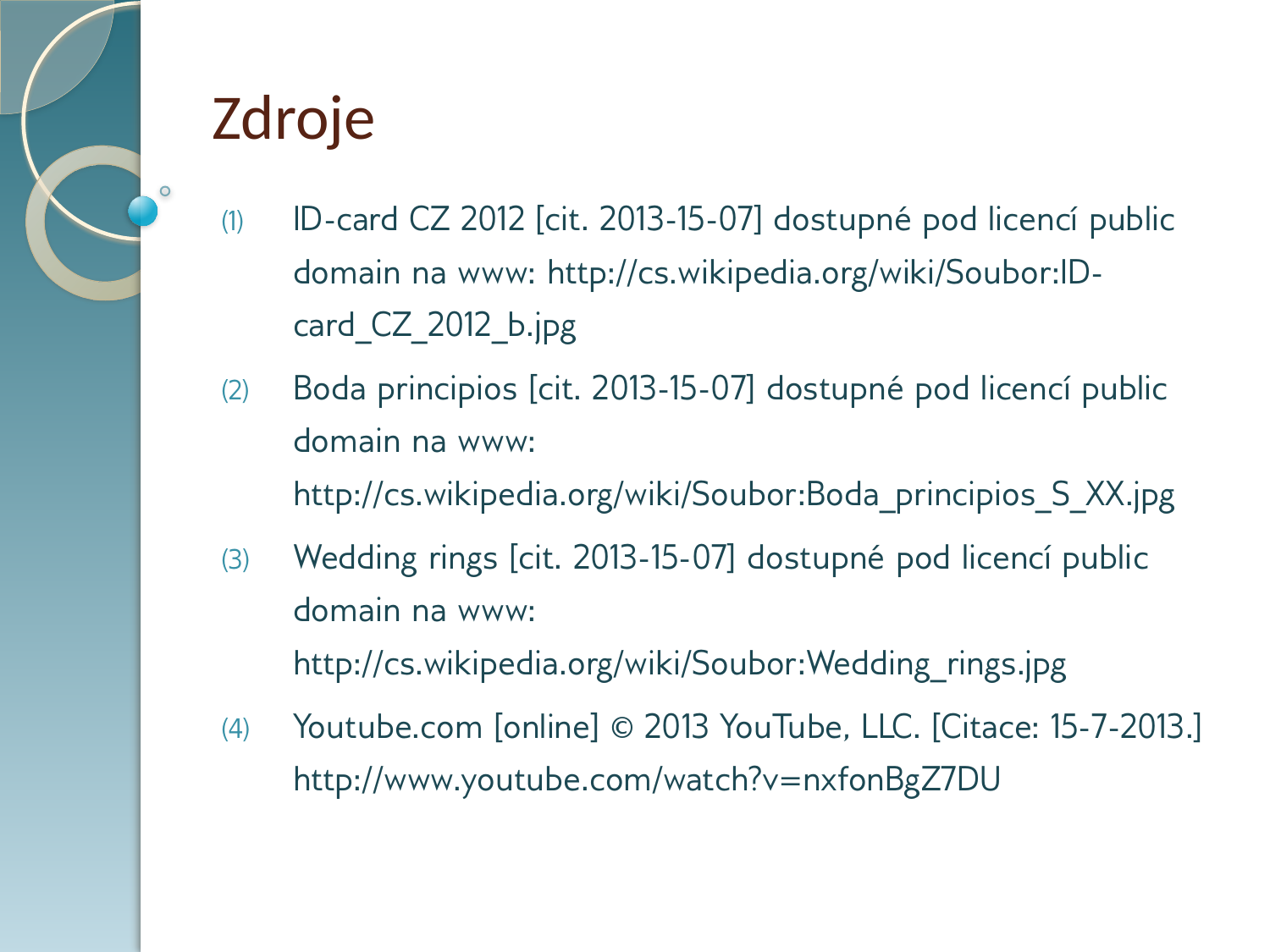

# Zdroje
ID-card CZ 2012 [cit. 2013-15-07] dostupné pod licencí public domain na www: http://cs.wikipedia.org/wiki/Soubor:ID-card_CZ_2012_b.jpg
Boda principios [cit. 2013-15-07] dostupné pod licencí public domain na www: http://cs.wikipedia.org/wiki/Soubor:Boda_principios_S_XX.jpg
Wedding rings [cit. 2013-15-07] dostupné pod licencí public domain na www: http://cs.wikipedia.org/wiki/Soubor:Wedding_rings.jpg
Youtube.com [online] © 2013 YouTube, LLC. [Citace: 15-7-2013.] http://www.youtube.com/watch?v=nxfonBgZ7DU